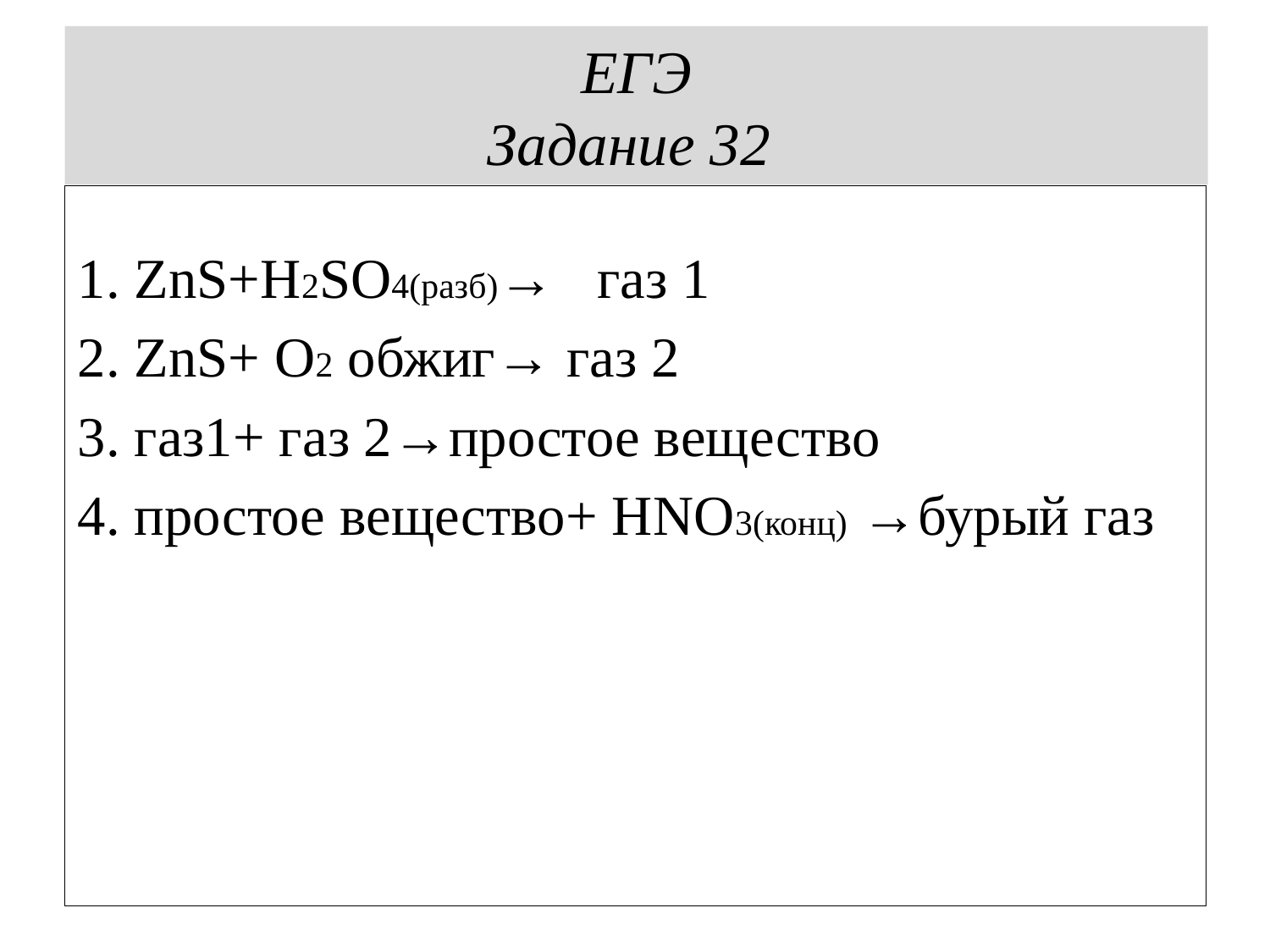

# ЕГЭ Задание 32

1. ZnS+H2SO4(разб)→   газ 1
2. ZnS+ O2 обжиг→ газ 2
3. газ1+ газ 2→простое вещество
4. простое вещество+ НNO3(конц) →бурый газ